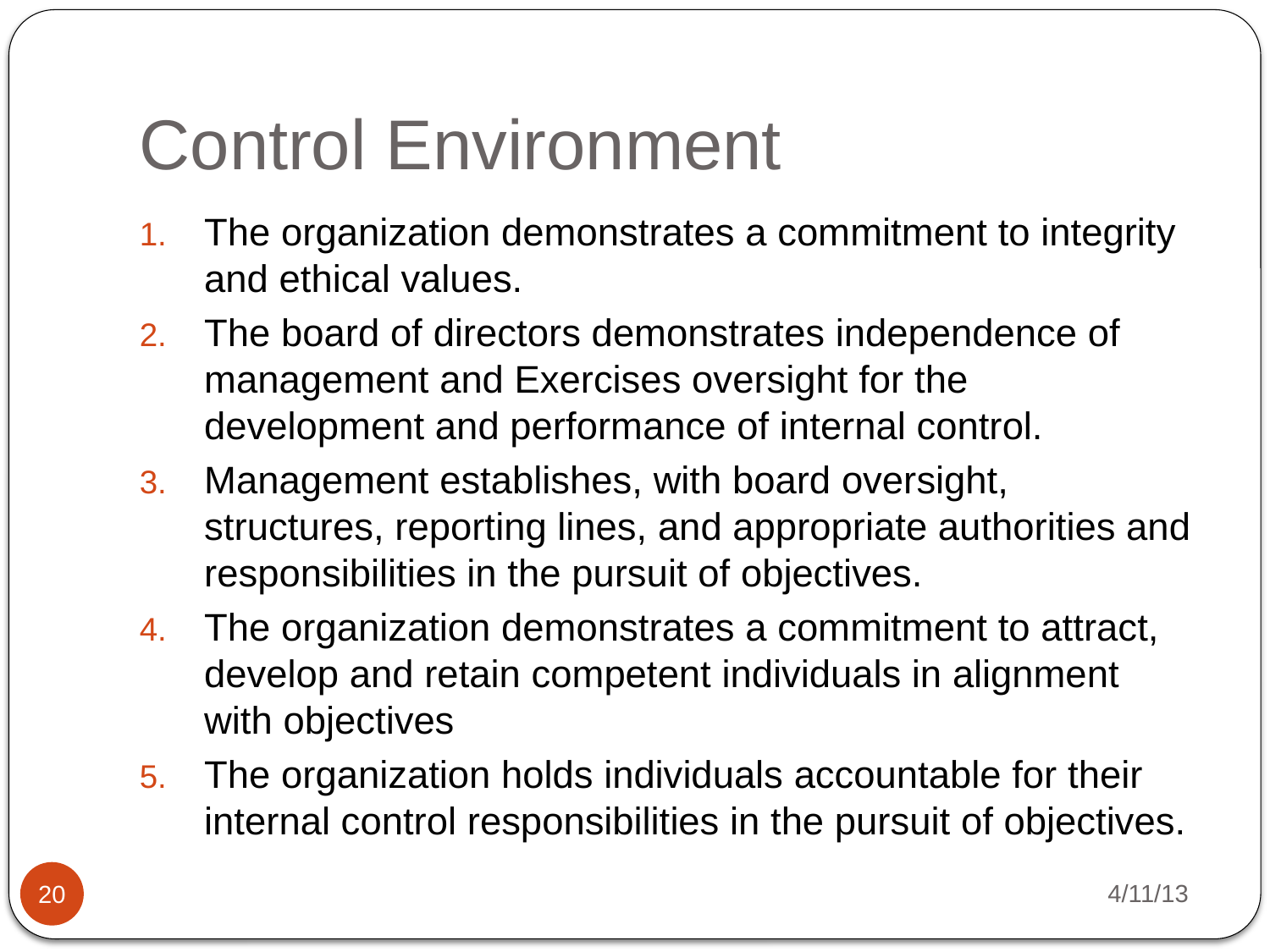

# Control Environment
The organization demonstrates a commitment to integrity and ethical values.
The board of directors demonstrates independence of management and Exercises oversight for the development and performance of internal control.
Management establishes, with board oversight, structures, reporting lines, and appropriate authorities and responsibilities in the pursuit of objectives.
The organization demonstrates a commitment to attract, develop and retain competent individuals in alignment with objectives
The organization holds individuals accountable for their internal control responsibilities in the pursuit of objectives.

4/11/13
20